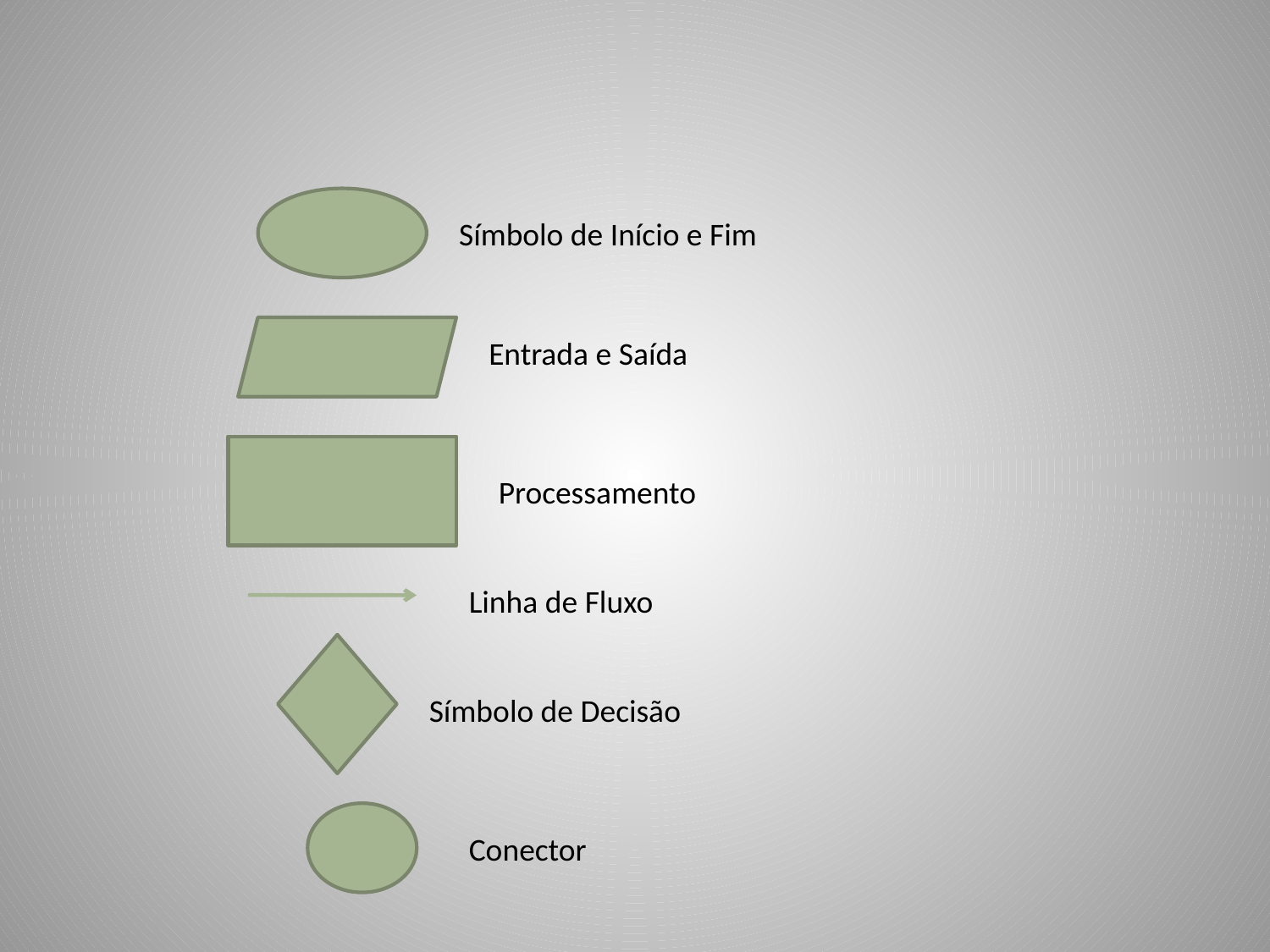

Símbolo de Início e Fim

Entrada e Saída

Processamento
Linha de Fluxo

Símbolo de Decisão

Conector